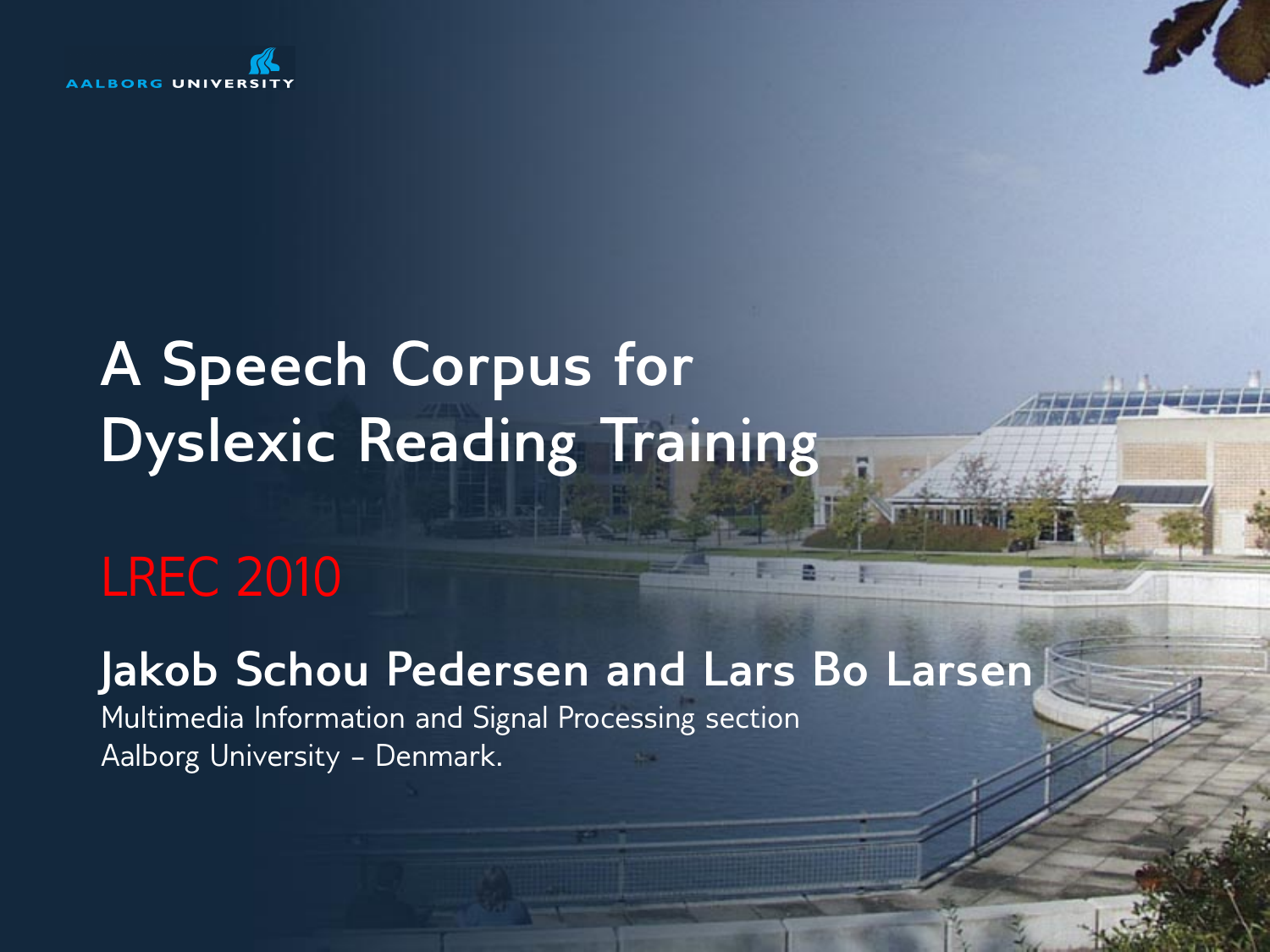

# A Speech Corpus for Dyslexic Reading Training
LREC 2010

Jakob Schou Pedersen and Lars Bo Larsen
Multimedia Information and Signal Processing section
Aalborg University – Denmark.